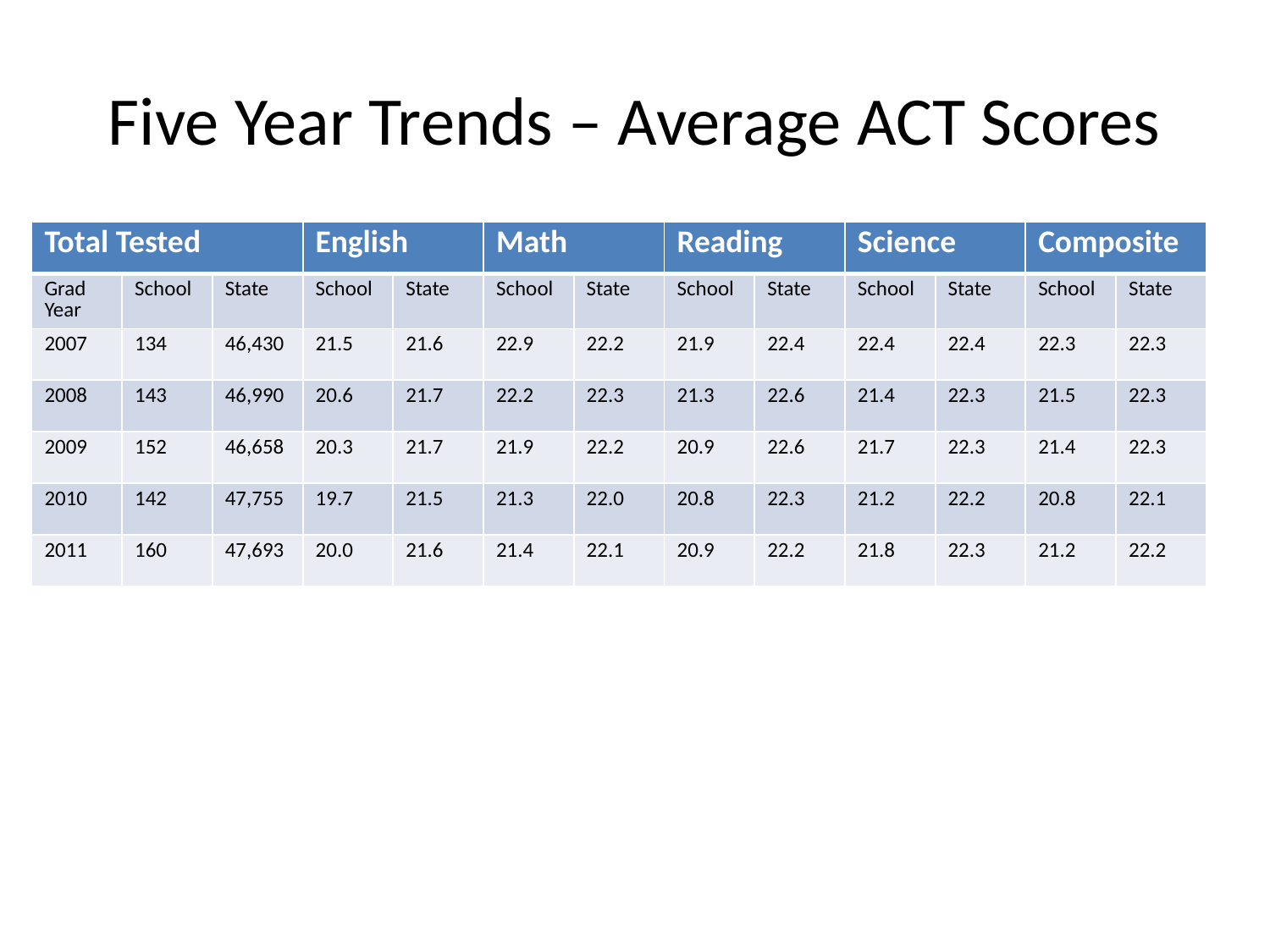

# Five Year Trends – Average ACT Scores
| Total Tested |  |  | English |  | Math |  | Reading |  | Science |  | Composite |  |
| --- | --- | --- | --- | --- | --- | --- | --- | --- | --- | --- | --- | --- |
| Grad Year | School | State | School | State | School | State | School | State | School | State | School | State |
| 2007 | 134 | 46,430 | 21.5 | 21.6 | 22.9 | 22.2 | 21.9 | 22.4 | 22.4 | 22.4 | 22.3 | 22.3 |
| 2008 | 143 | 46,990 | 20.6 | 21.7 | 22.2 | 22.3 | 21.3 | 22.6 | 21.4 | 22.3 | 21.5 | 22.3 |
| 2009 | 152 | 46,658 | 20.3 | 21.7 | 21.9 | 22.2 | 20.9 | 22.6 | 21.7 | 22.3 | 21.4 | 22.3 |
| 2010 | 142 | 47,755 | 19.7 | 21.5 | 21.3 | 22.0 | 20.8 | 22.3 | 21.2 | 22.2 | 20.8 | 22.1 |
| 2011 | 160 | 47,693 | 20.0 | 21.6 | 21.4 | 22.1 | 20.9 | 22.2 | 21.8 | 22.3 | 21.2 | 22.2 |